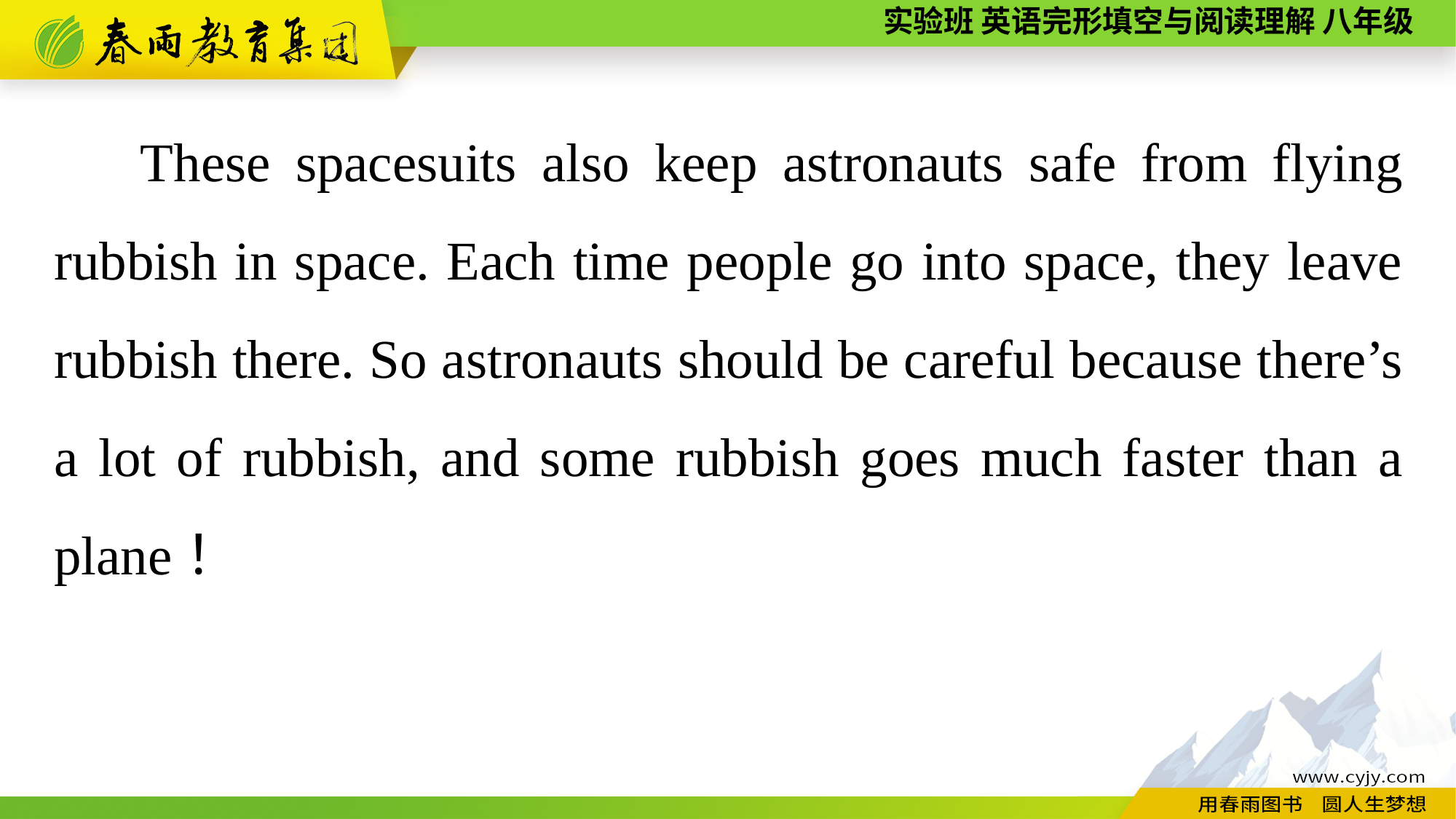

These spacesuits also keep astronauts safe from flying rubbish in space. Each time people go into space, they leave rubbish there. So astronauts should be careful because there’s a lot of rubbish, and some rubbish goes much faster than a plane！